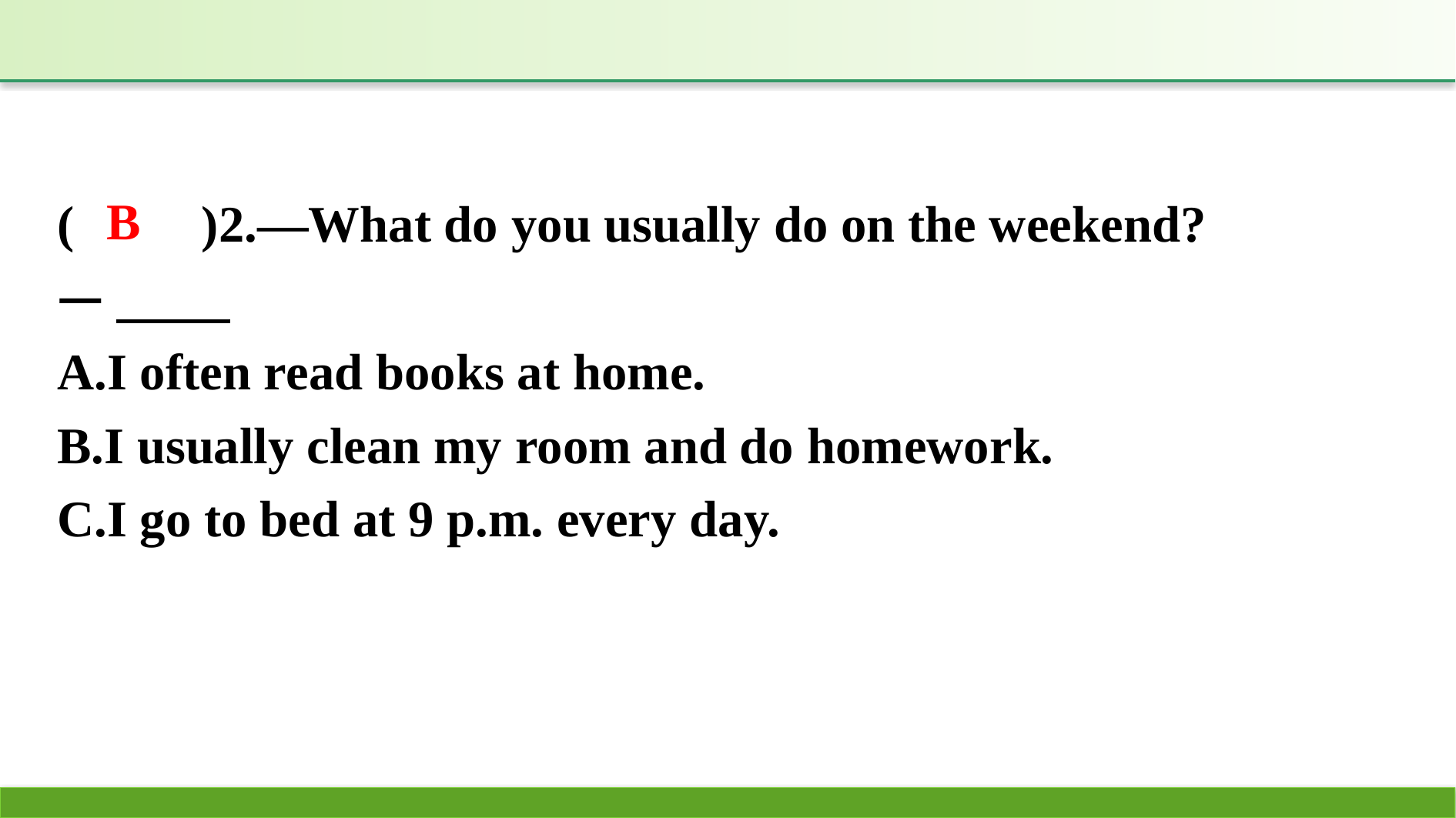

(　　)2.—What do you usually do on the weekend?
—
A.I often read books at home.
B.I usually clean my room and do homework.
C.I go to bed at 9 p.m. every day.
B